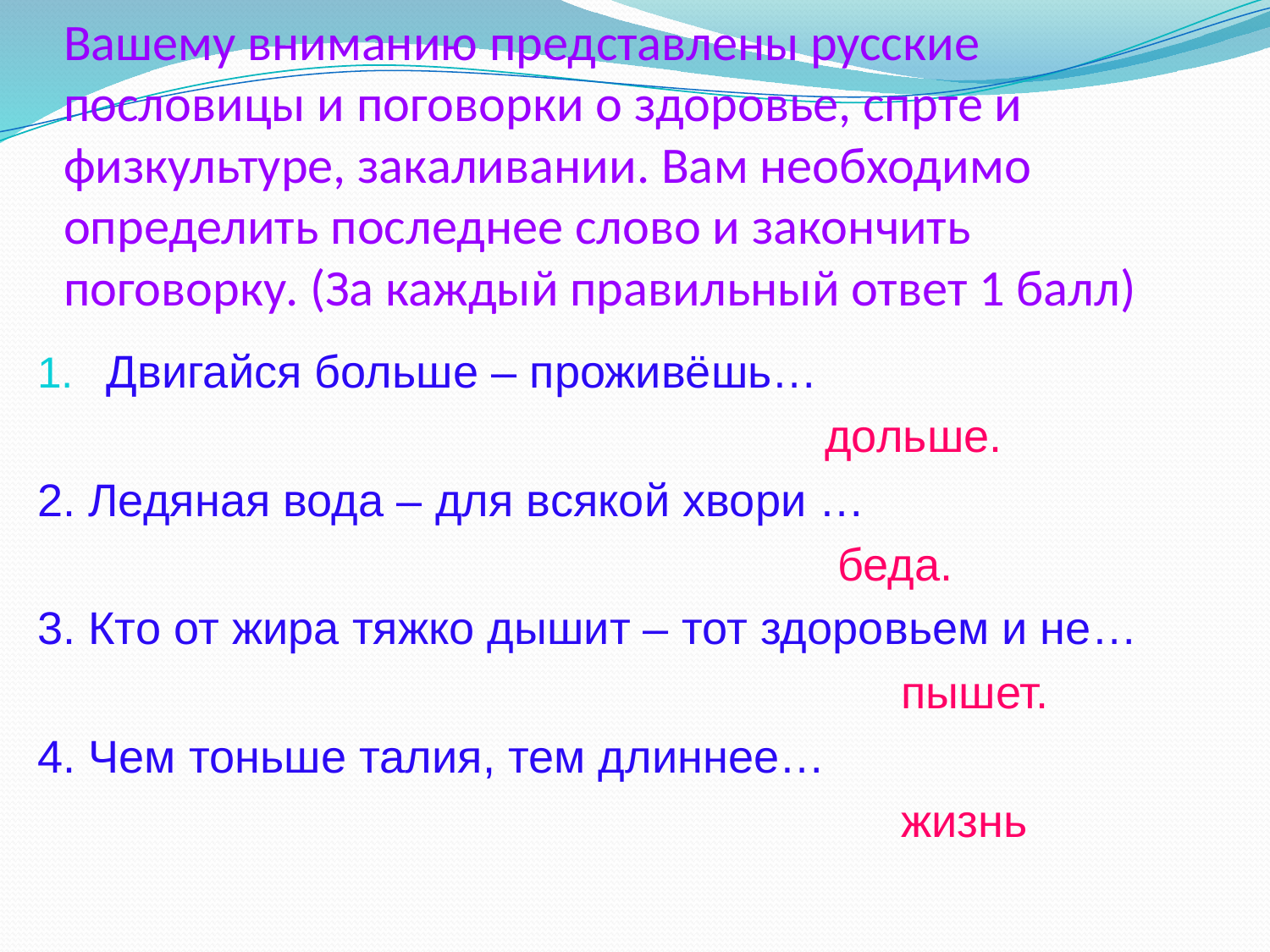

# Вашему вниманию представлены русские пословицы и поговорки о здоровье, спрте и физкультуре, закаливании. Вам необходимо определить последнее слово и закончить поговорку. (За каждый правильный ответ 1 балл)
Двигайся больше – проживёшь…
                                                              дольше.
2. Ледяная вода – для всякой хвори …
                                                               беда.
3. Кто от жира тяжко дышит – тот здоровьем и не…
                                                                    пышет.
4. Чем тоньше талия, тем длиннее…
                                                                    жизнь